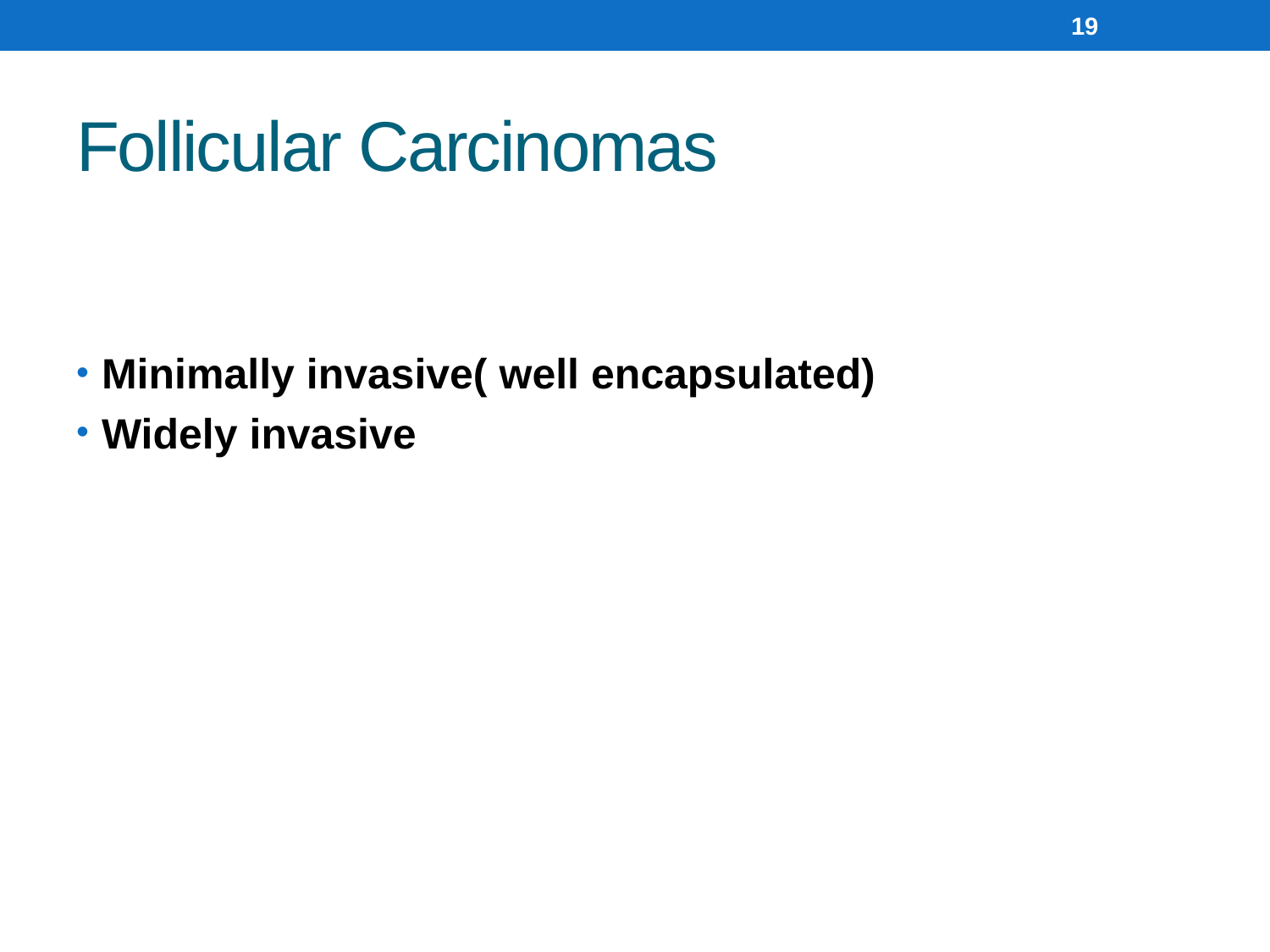

19
# Follicular Carcinomas

Minimally invasive( well encapsulated)
Widely invasive